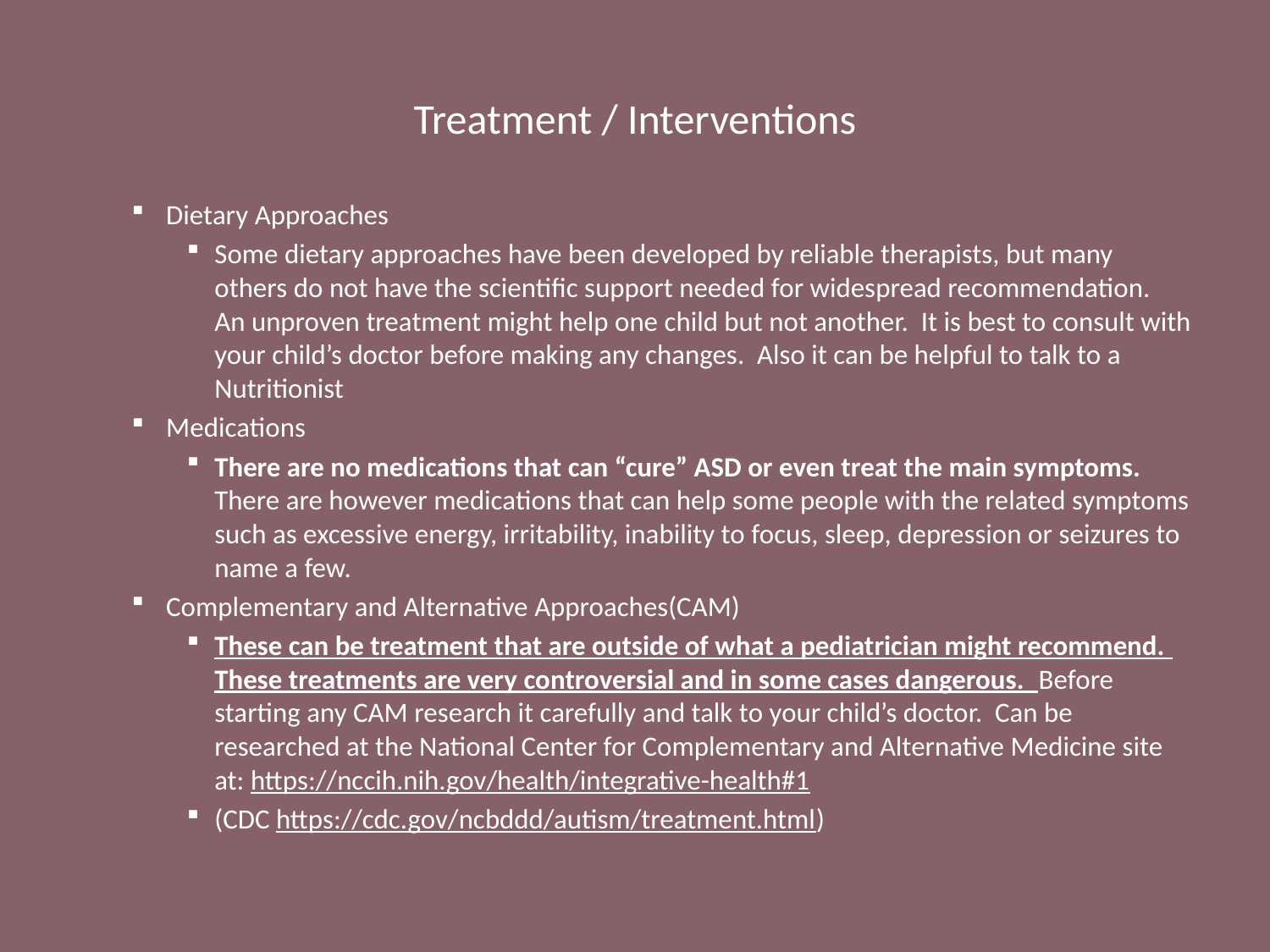

# Treatment / Interventions
Dietary Approaches
Some dietary approaches have been developed by reliable therapists, but many others do not have the scientific support needed for widespread recommendation.  An unproven treatment might help one child but not another.  It is best to consult with your child’s doctor before making any changes.  Also it can be helpful to talk to a Nutritionist
Medications
There are no medications that can “cure” ASD or even treat the main symptoms.  There are however medications that can help some people with the related symptoms such as excessive energy, irritability, inability to focus, sleep, depression or seizures to name a few.
Complementary and Alternative Approaches(CAM)
These can be treatment that are outside of what a pediatrician might recommend.  These treatments are very controversial and in some cases dangerous.  Before starting any CAM research it carefully and talk to your child’s doctor.  Can be researched at the National Center for Complementary and Alternative Medicine site at: https://nccih.nih.gov/health/integrative-health#1
(CDC https://cdc.gov/ncbddd/autism/treatment.html)